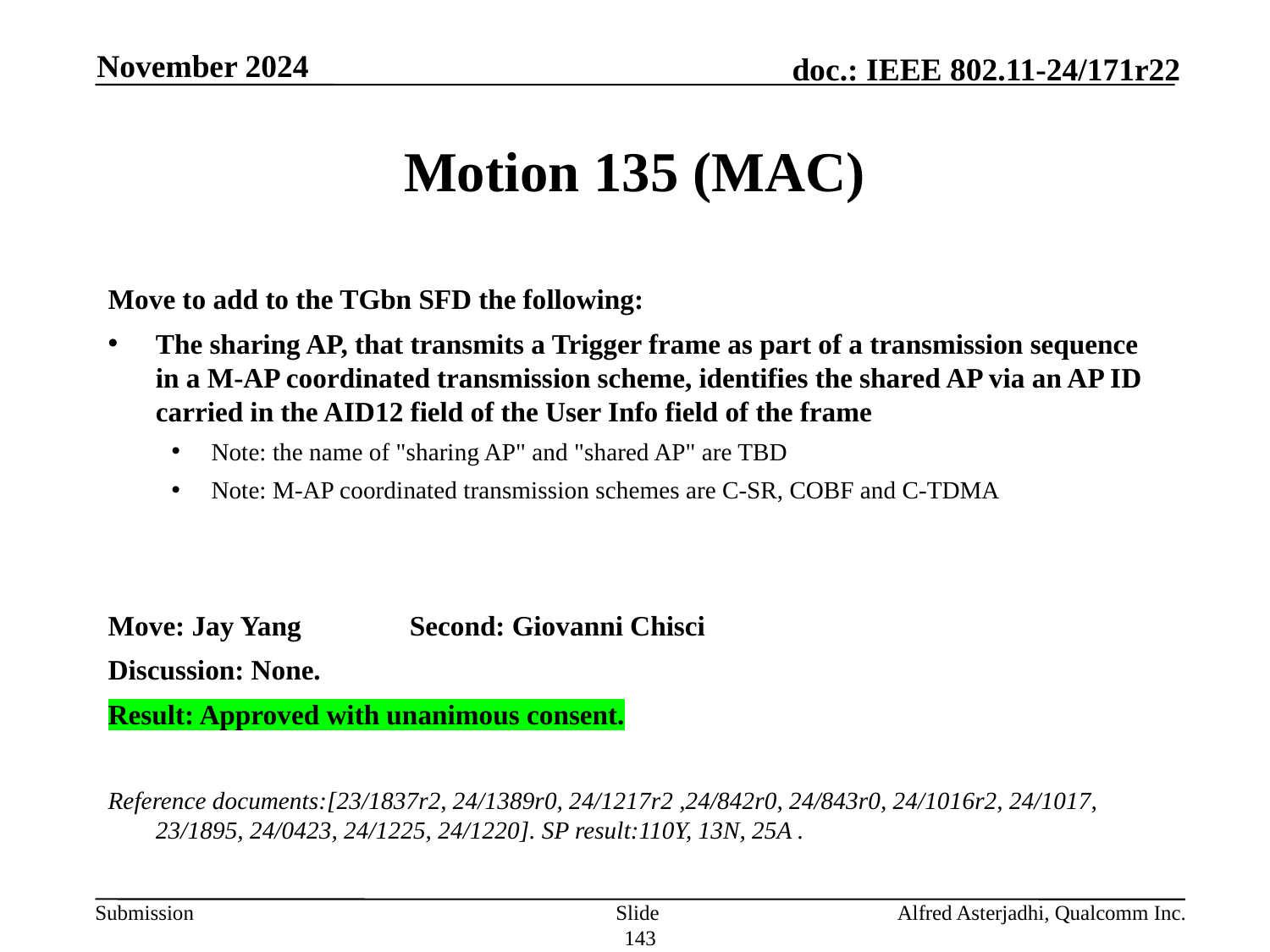

November 2024
# Motion 135 (MAC)
Move to add to the TGbn SFD the following:
The sharing AP, that transmits a Trigger frame as part of a transmission sequence in a M-AP coordinated transmission scheme, identifies the shared AP via an AP ID carried in the AID12 field of the User Info field of the frame
Note: the name of "sharing AP" and "shared AP" are TBD
Note: M-AP coordinated transmission schemes are C-SR, COBF and C-TDMA

Move: Jay Yang  	Second: Giovanni Chisci
Discussion: None.
Result: Approved with unanimous consent.

Reference documents:[23/1837r2, 24/1389r0, 24/1217r2 ,24/842r0, 24/843r0, 24/1016r2, 24/1017, 23/1895, 24/0423, 24/1225, 24/1220]. SP result:110Y, 13N, 25A .

Slide 143
Alfred Asterjadhi, Qualcomm Inc.